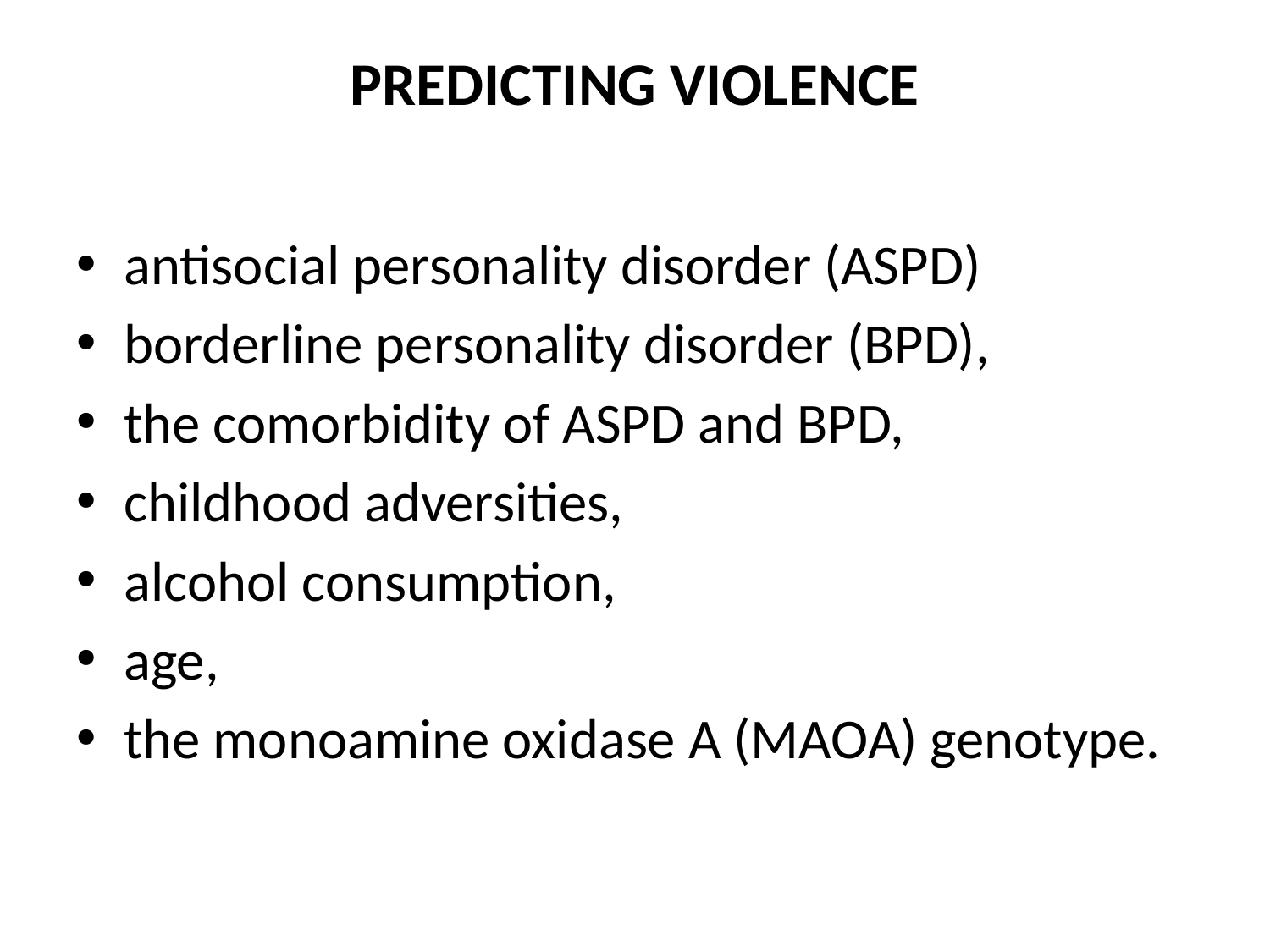

# PREDICTING VIOLENCE
antisocial personality disorder (ASPD)
borderline personality disorder (BPD),
the comorbidity of ASPD and BPD,
childhood adversities,
alcohol consumption,
age,
the monoamine oxidase A (MAOA) genotype.